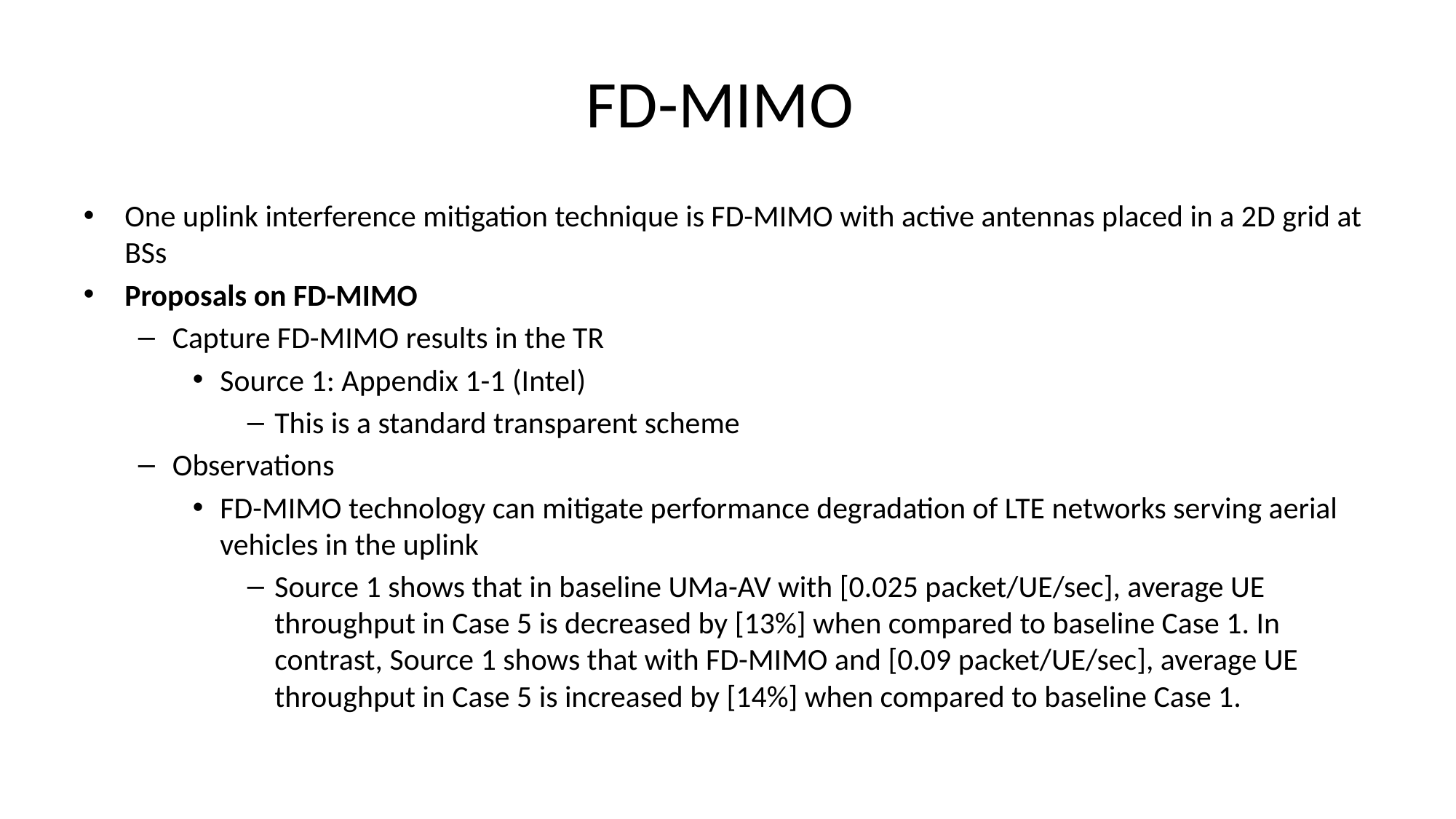

# FD-MIMO
One uplink interference mitigation technique is FD-MIMO with active antennas placed in a 2D grid at BSs
Proposals on FD-MIMO
Capture FD-MIMO results in the TR
Source 1: Appendix 1-1 (Intel)
This is a standard transparent scheme
Observations
FD-MIMO technology can mitigate performance degradation of LTE networks serving aerial vehicles in the uplink
Source 1 shows that in baseline UMa-AV with [0.025 packet/UE/sec], average UE throughput in Case 5 is decreased by [13%] when compared to baseline Case 1. In contrast, Source 1 shows that with FD-MIMO and [0.09 packet/UE/sec], average UE throughput in Case 5 is increased by [14%] when compared to baseline Case 1.